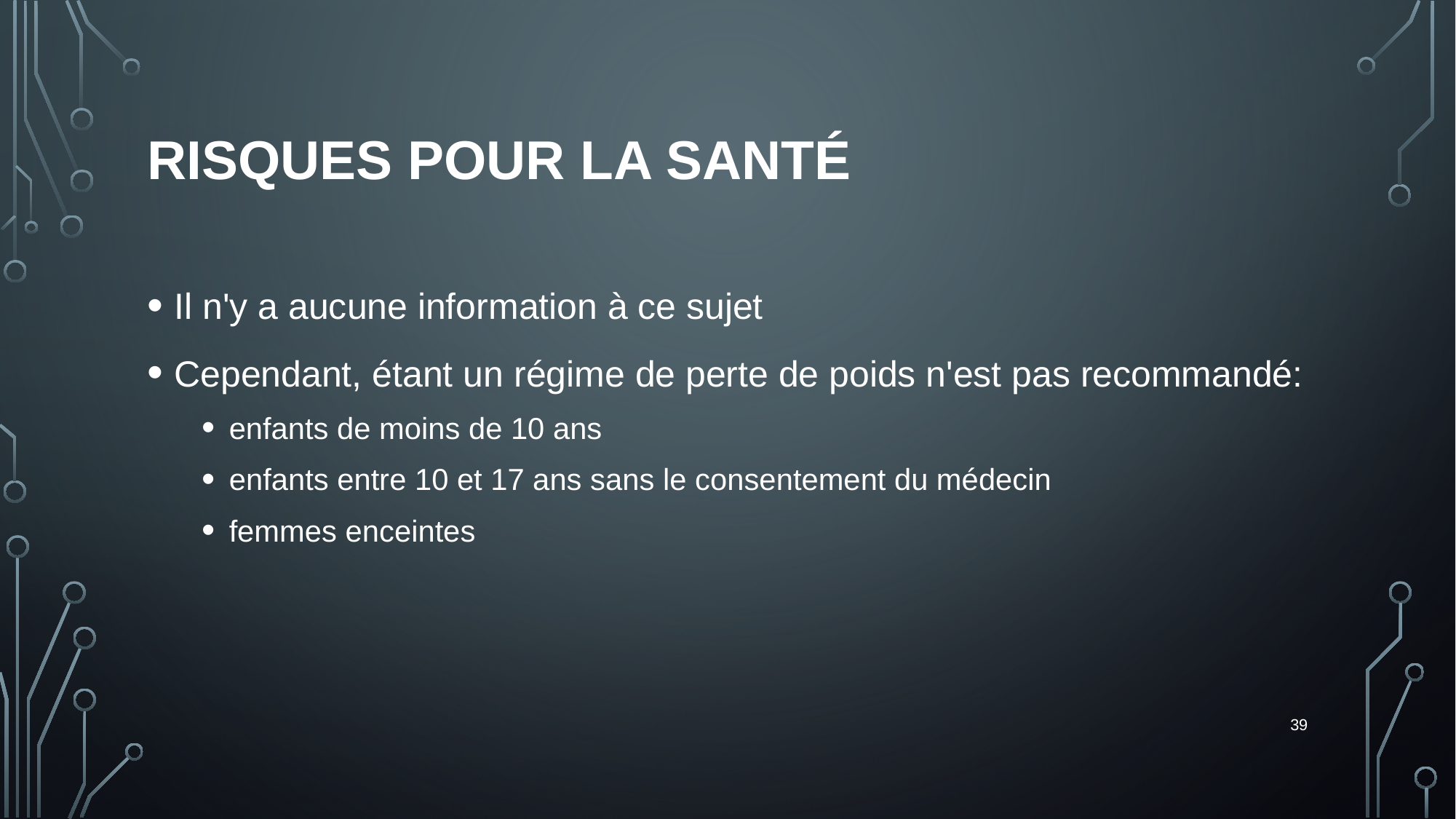

# Risques pour la santé
Il n'y a aucune information à ce sujet
Cependant, étant un régime de perte de poids n'est pas recommandé:
enfants de moins de 10 ans
enfants entre 10 et 17 ans sans le consentement du médecin
femmes enceintes
39